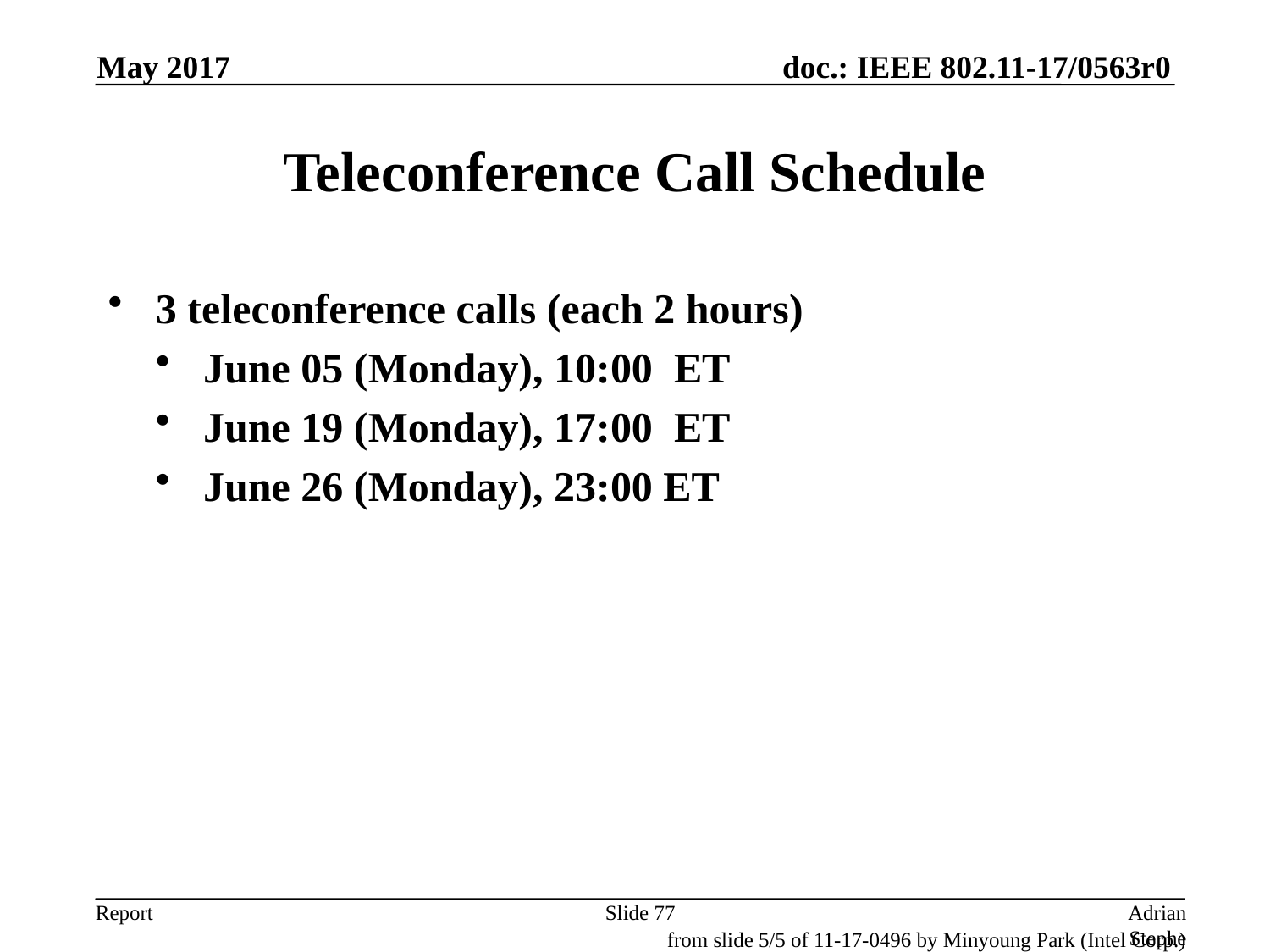

May 2017
# Teleconference Call Schedule
3 teleconference calls (each 2 hours)
June 05 (Monday), 10:00  ET
June 19 (Monday), 17:00  ET
June 26 (Monday), 23:00 ET
Slide 77
Adrian Stephens, Intel Corporation
from slide 5/5 of 11-17-0496 by Minyoung Park (Intel Corp.)